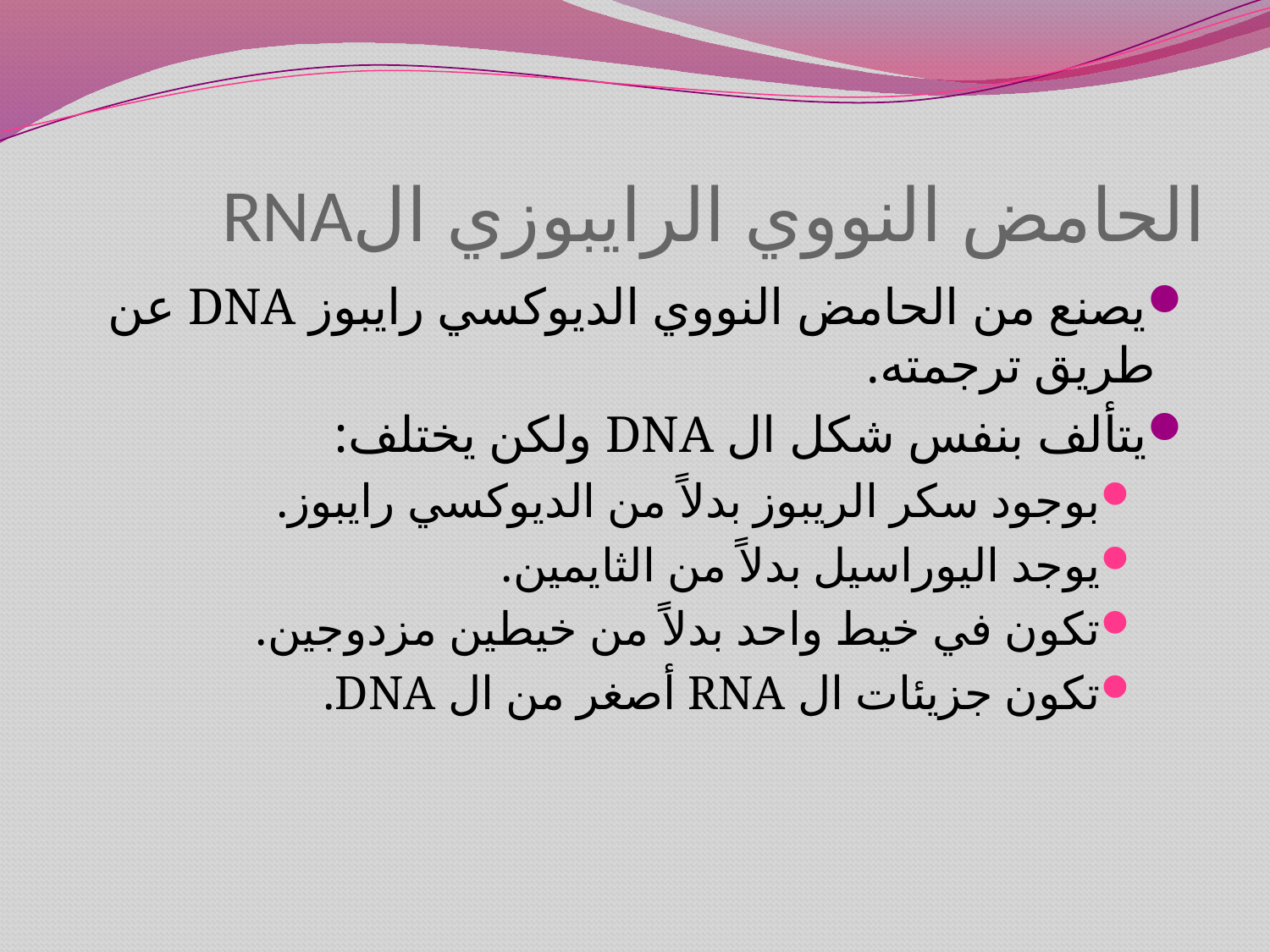

# الحامض النووي الرايبوزي الRNA
يصنع من الحامض النووي الديوكسي رايبوز DNA عن طريق ترجمته.
يتألف بنفس شكل ال DNA ولكن يختلف:
بوجود سكر الريبوز بدلاً من الديوكسي رايبوز.
يوجد اليوراسيل بدلاً من الثايمين.
تكون في خيط واحد بدلاً من خيطين مزدوجين.
تكون جزيئات ال RNA أصغر من ال DNA.